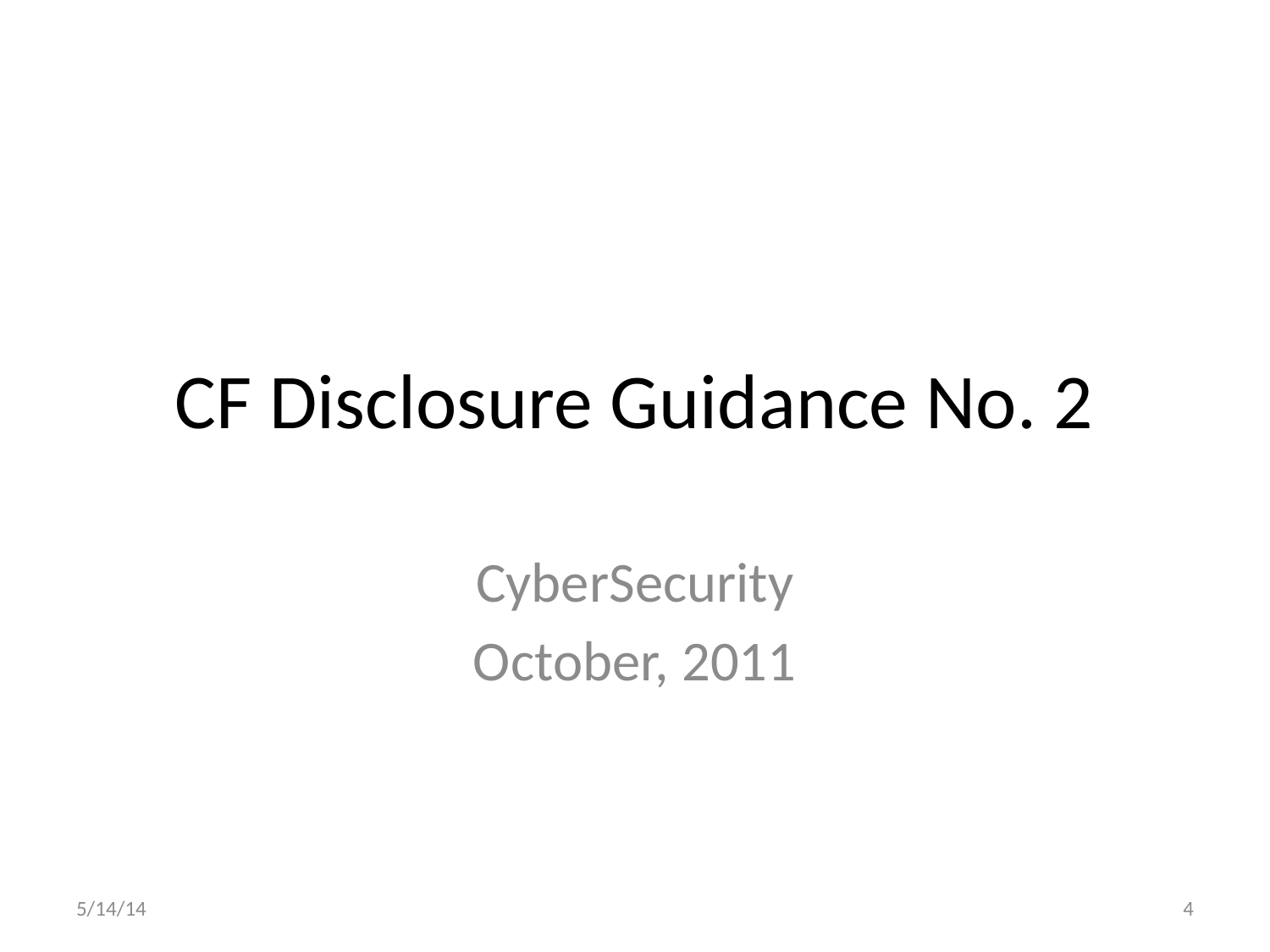

# CF Disclosure Guidance No. 2
CyberSecurity
October, 2011
5/14/14
4